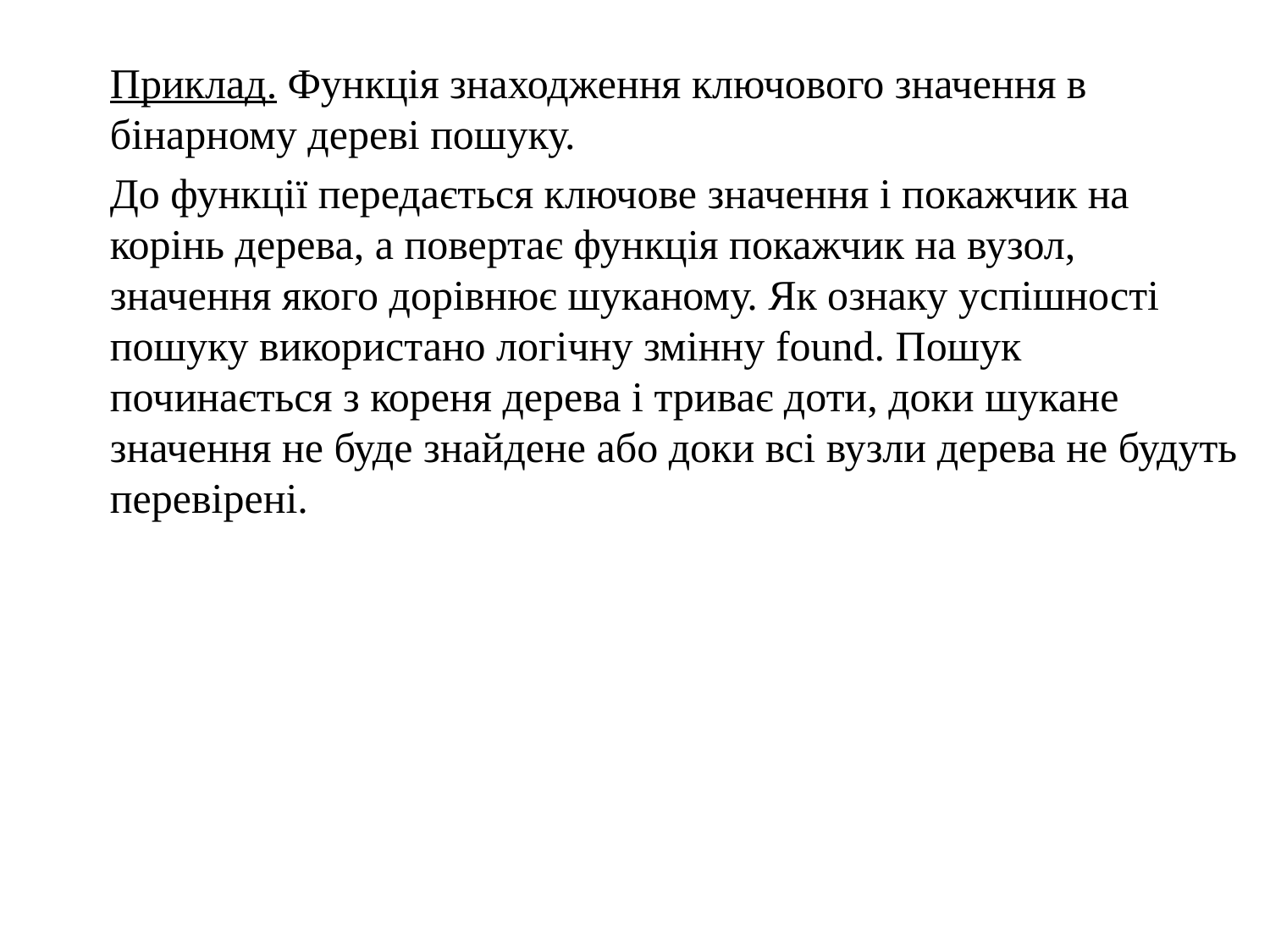

Приклад. Функція знаходження ключового значення в бінарному дереві пошуку.
	До функції передається ключове значення і покажчик на корінь дерева, а повертає функція покажчик на вузол, значення якого дорівнює шуканому. Як ознаку успішності пошуку використано логічну змінну found. Пошук починається з кореня дерева і триває доти, доки шукане значення не буде знайдене або доки всі вузли дерева не будуть перевірені.